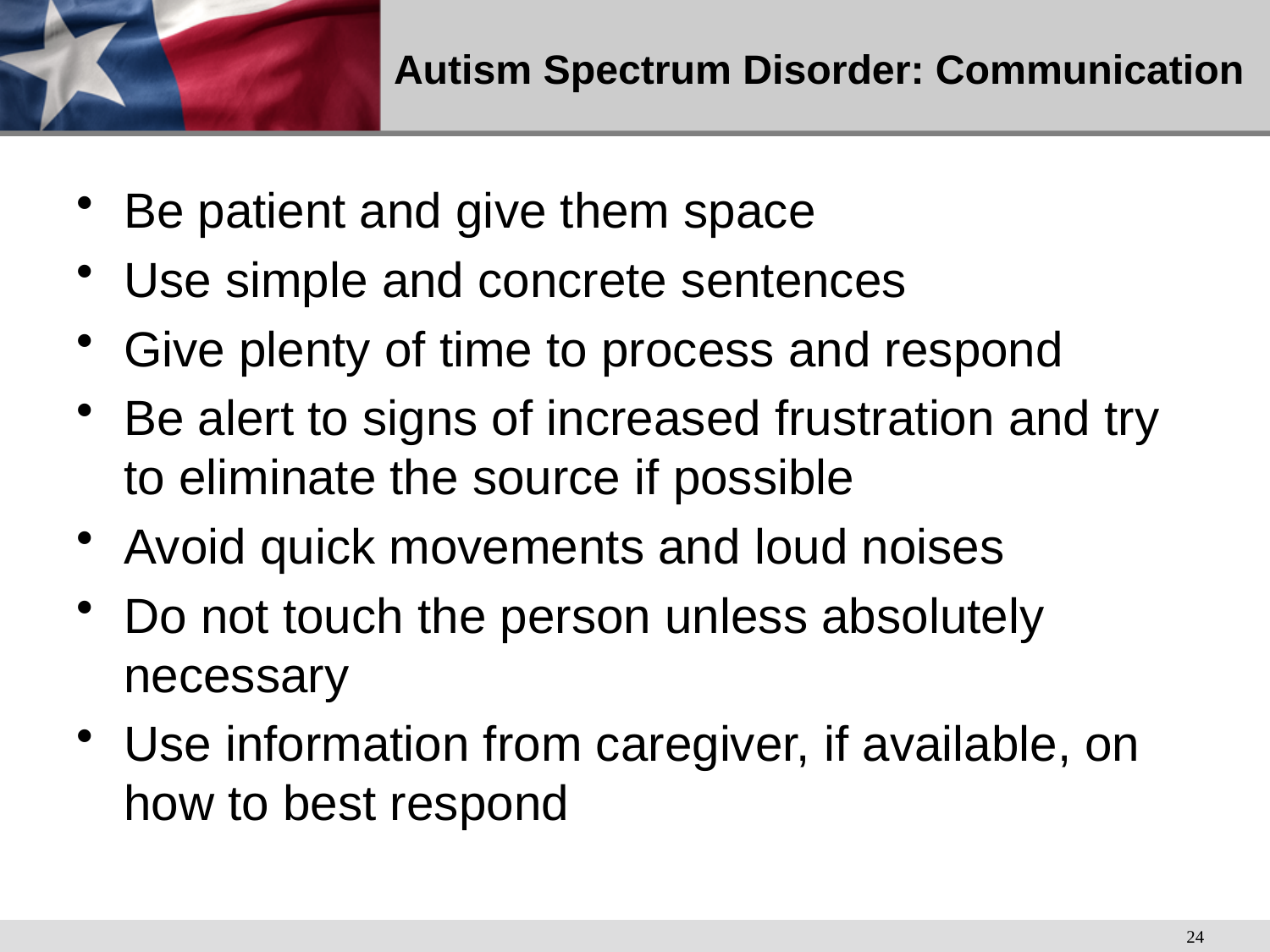

# Autism Spectrum Disorder: Communication
Be patient and give them space
Use simple and concrete sentences
Give plenty of time to process and respond
Be alert to signs of increased frustration and try to eliminate the source if possible
Avoid quick movements and loud noises
Do not touch the person unless absolutely necessary
Use information from caregiver, if available, on how to best respond
24